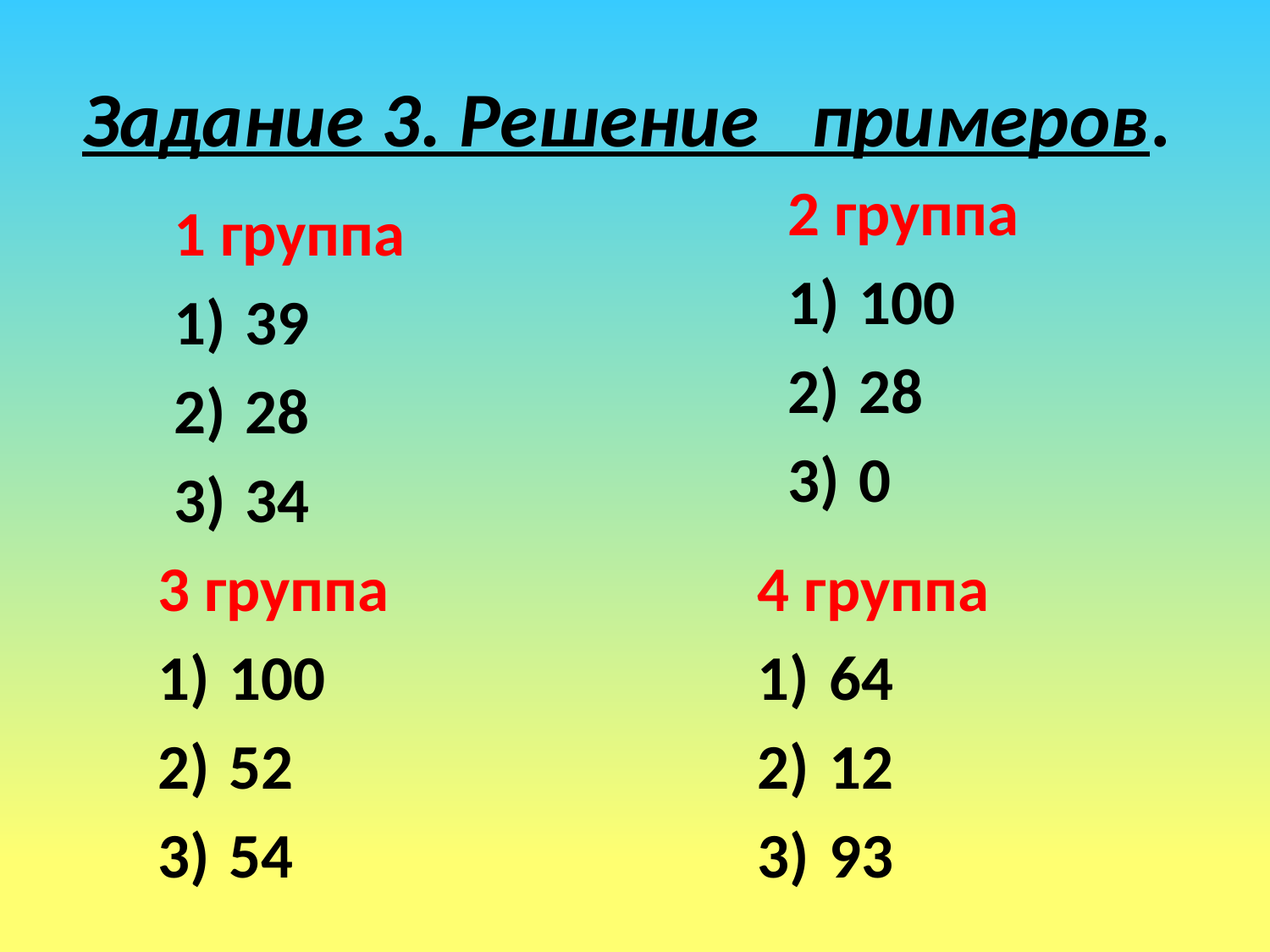

# Задание 3. Решение   примеров.
2 группа
100
28
0
1 группа
39
28
34
3 группа
100
52
54
4 группа
64
12
93